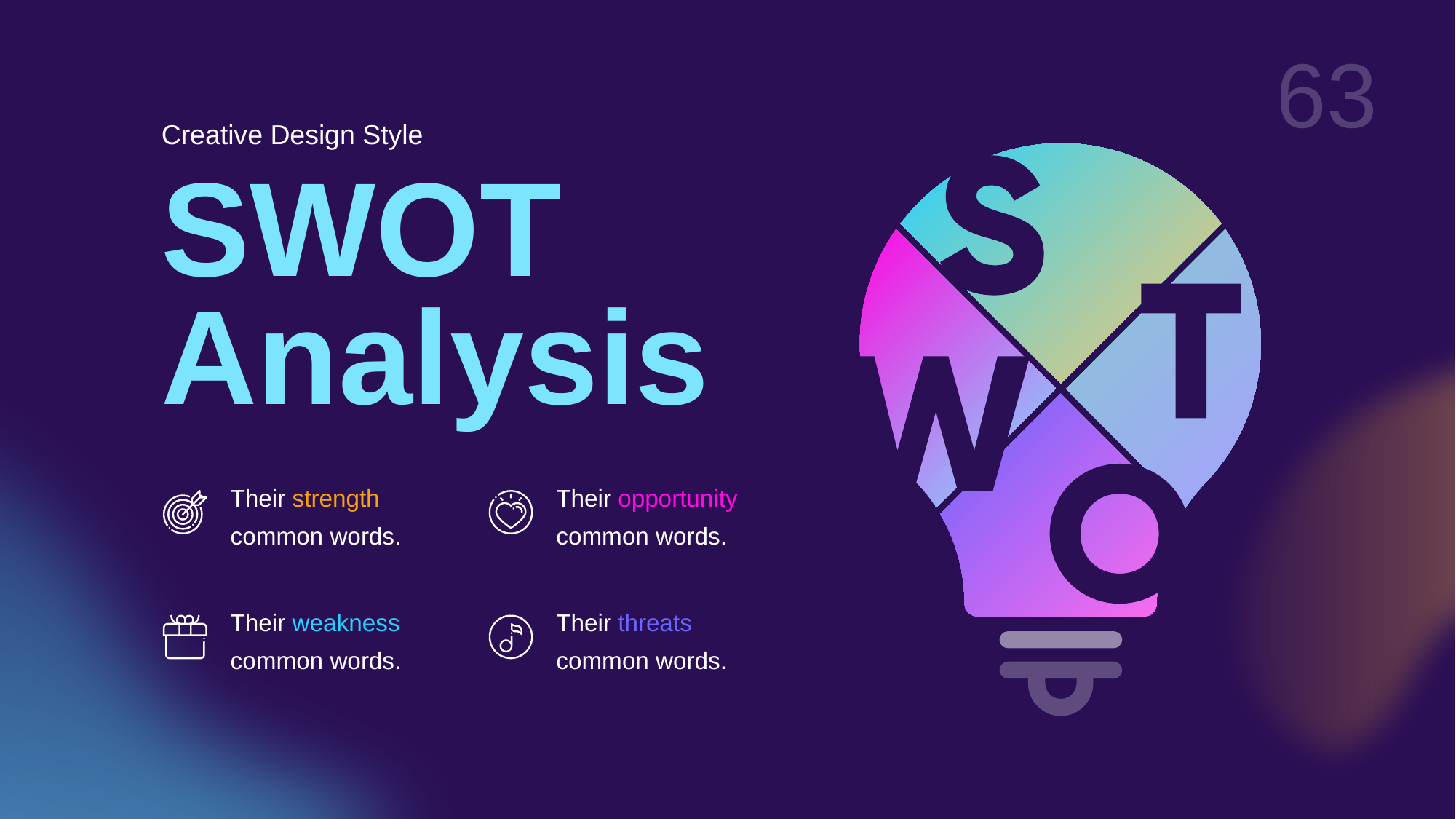

Creative Design Style

SWOT Analysis

Their strength common words.
Their opportunity common words.

Their weakness common words.
Their threats common words.